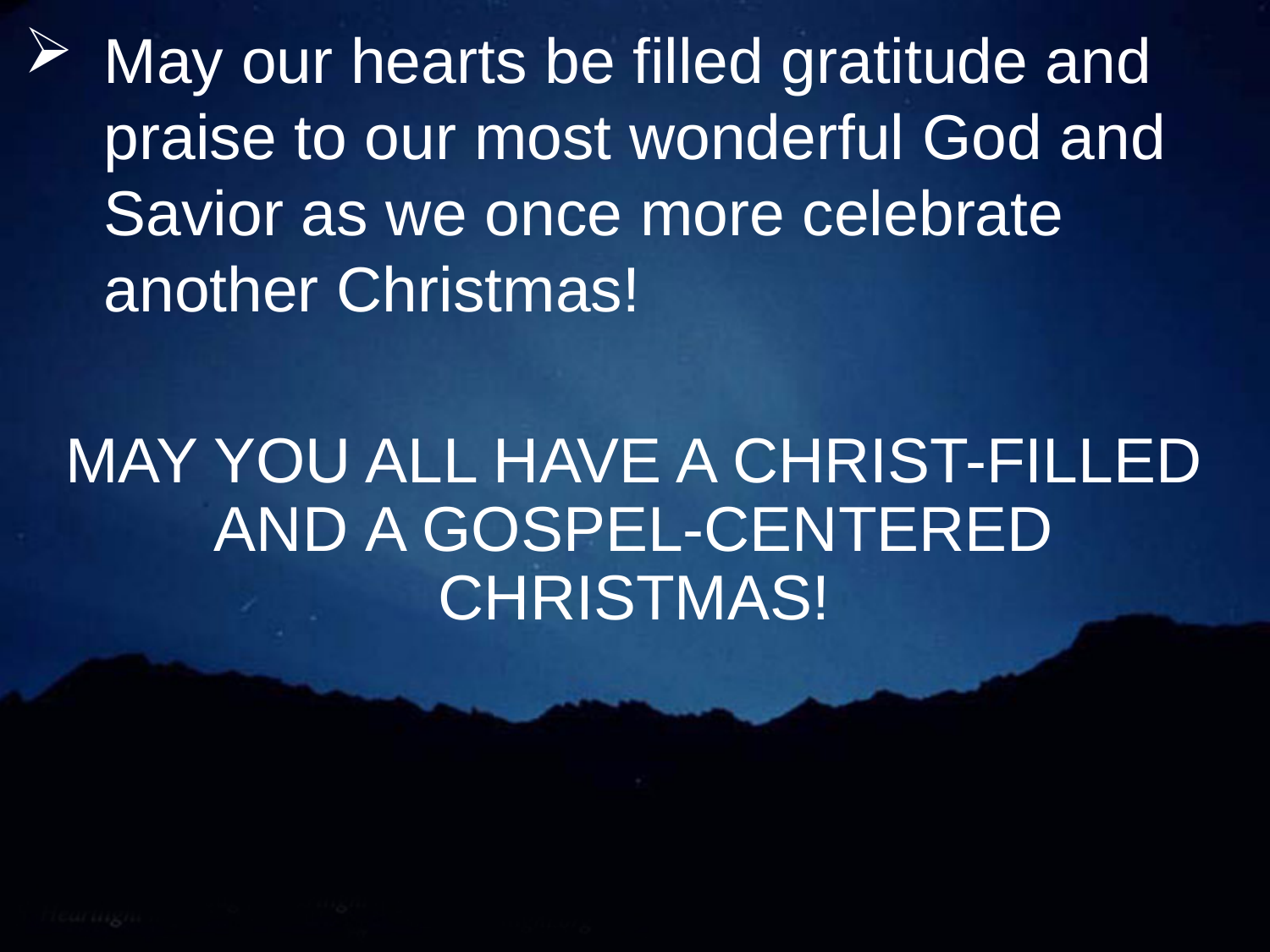

May our hearts be filled gratitude and praise to our most wonderful God and Savior as we once more celebrate another Christmas!

MAY YOU ALL HAVE A CHRIST-FILLED AND A GOSPEL-CENTERED CHRISTMAS!